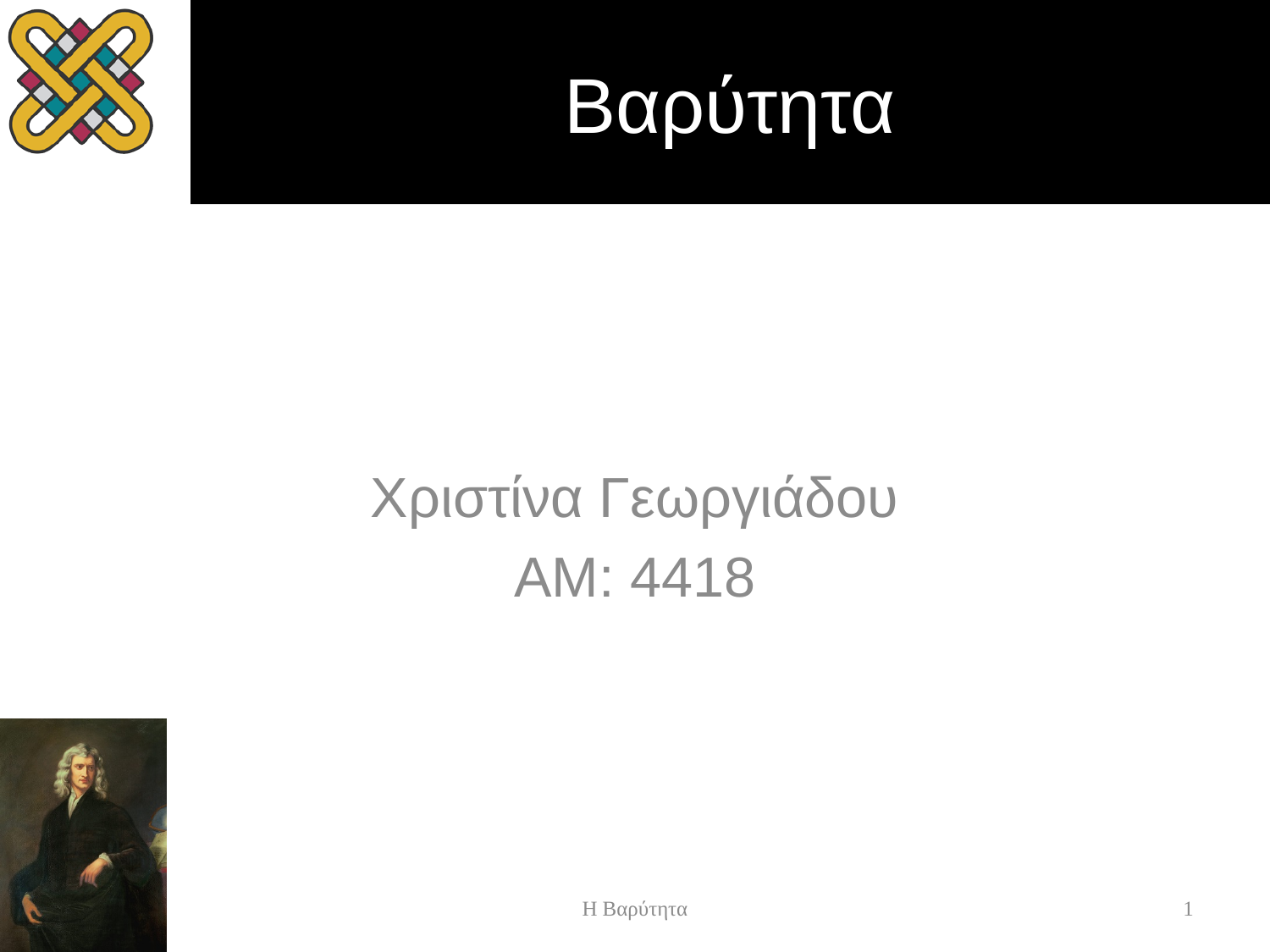

# Βαρύτητα
Χριστίνα Γεωργιάδου
ΑΜ: 4418
Η Βαρύτητα
1